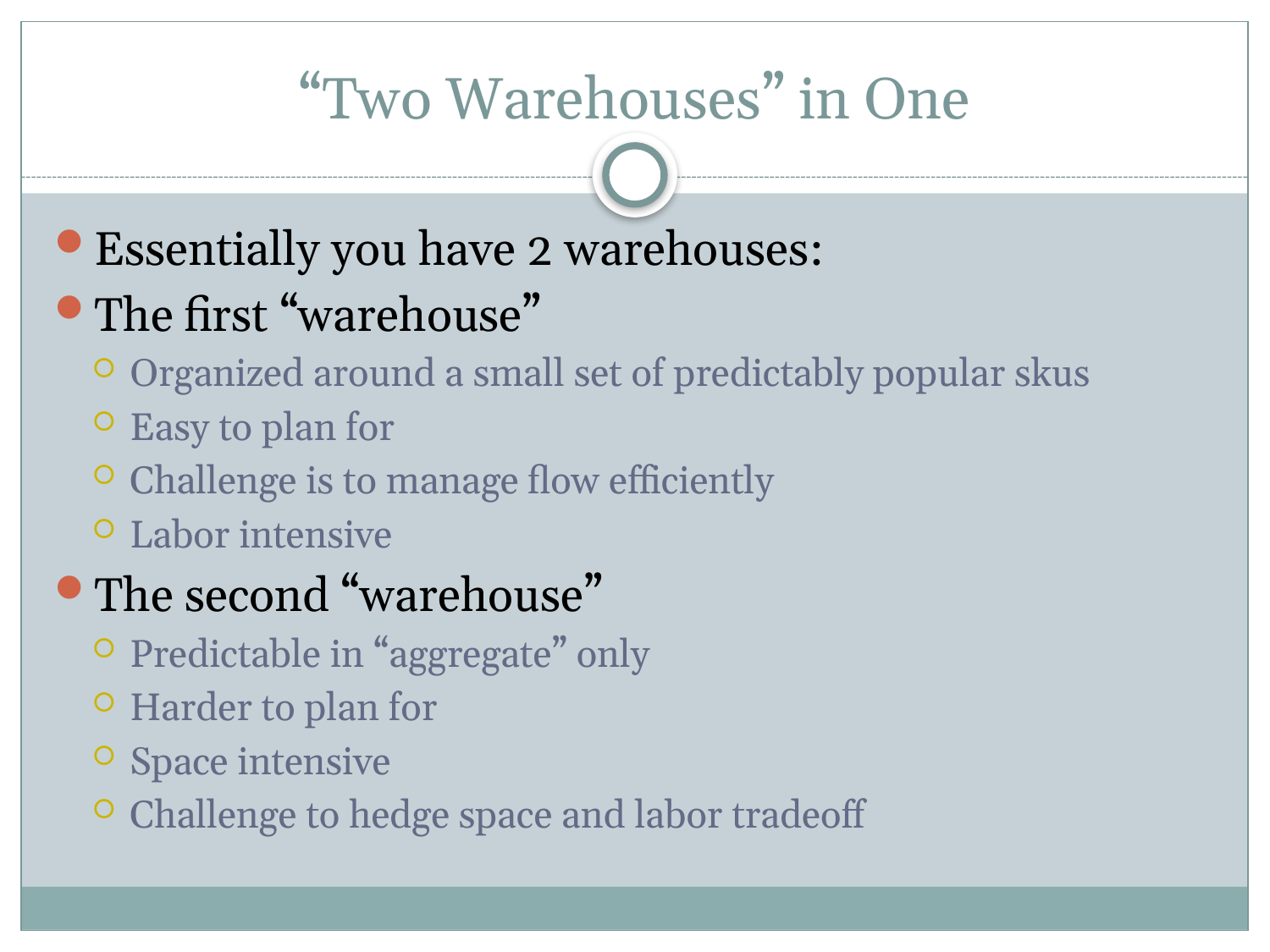

# “Two Warehouses” in One
Essentially you have 2 warehouses:
The first “warehouse”
Organized around a small set of predictably popular skus
Easy to plan for
Challenge is to manage flow efficiently
Labor intensive
The second “warehouse”
Predictable in “aggregate” only
Harder to plan for
Space intensive
Challenge to hedge space and labor tradeoff